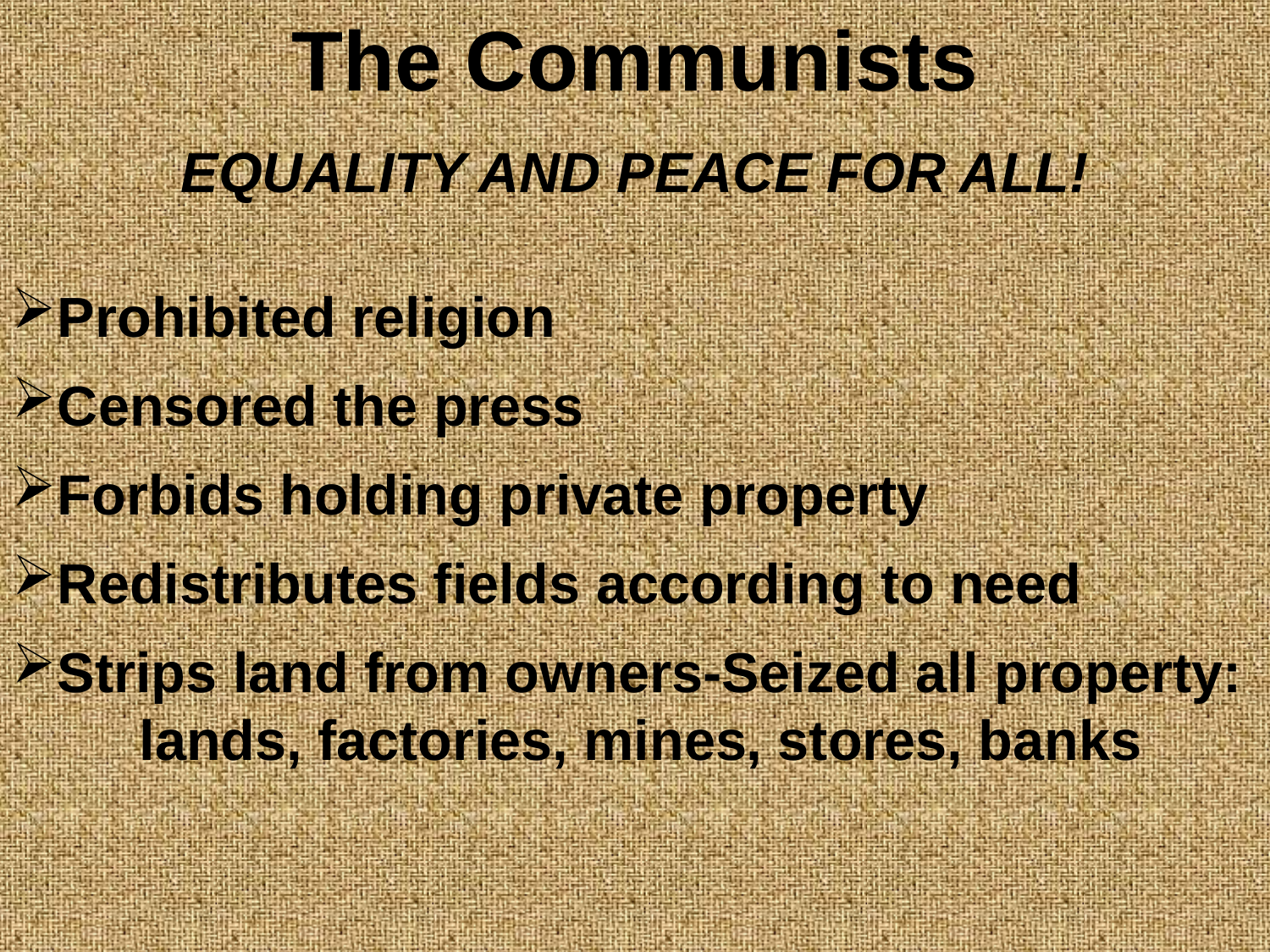

The Communists
EQUALITY AND PEACE FOR ALL!
Prohibited religion
Censored the press
Forbids holding private property
Redistributes fields according to need
Strips land from owners-Seized all property:
	lands, factories, mines, stores, banks